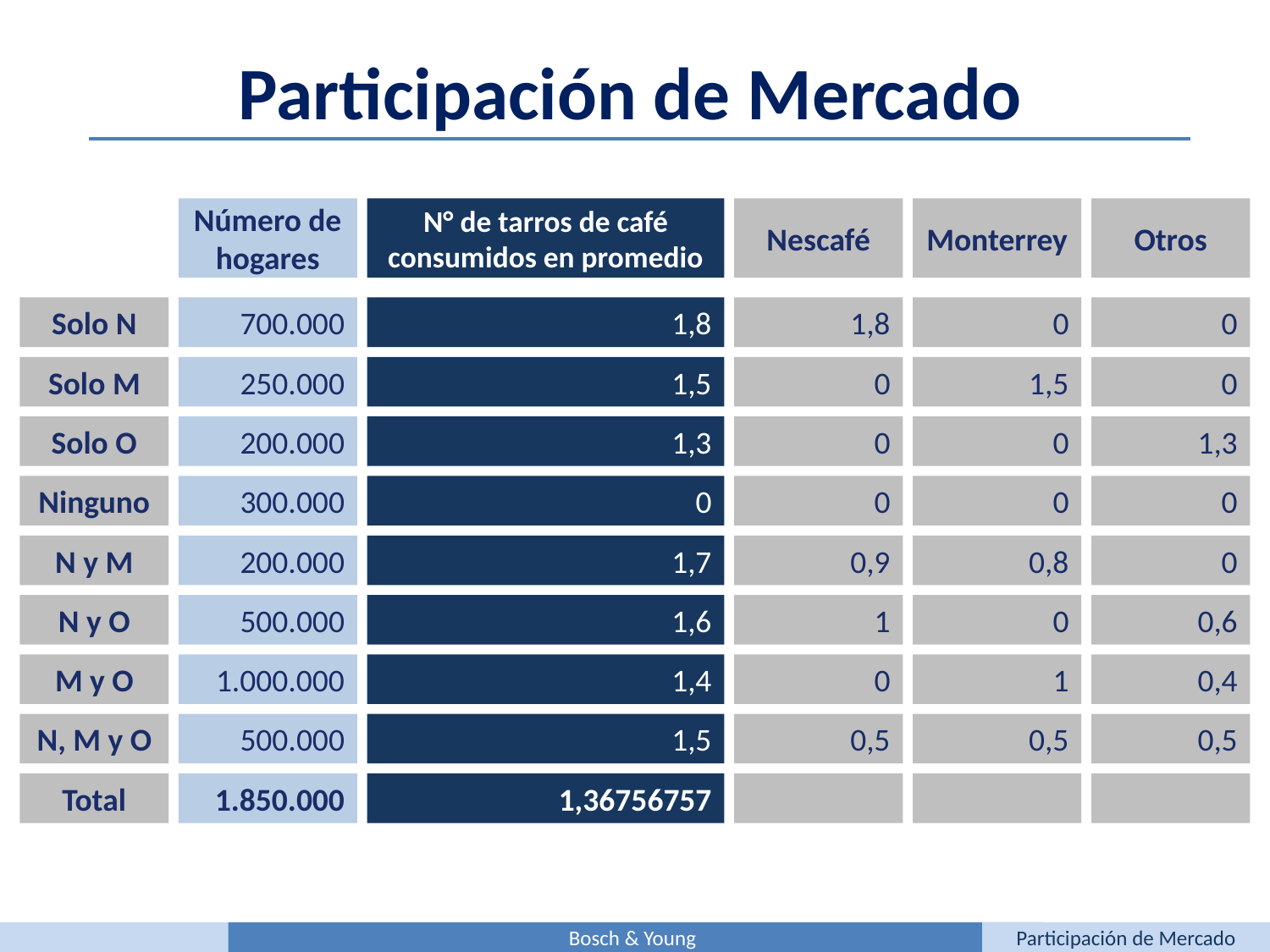

Participación de Mercado
Número de hogares
N° de tarros de café consumidos en promedio
Nescafé
Monterrey
Otros
Solo N
700.000
1,8
1,8
0
0
Solo M
250.000
1,5
0
1,5
0
Solo O
200.000
1,3
0
0
1,3
Ninguno
300.000
0
0
0
0
N y M
200.000
1,7
0,9
0,8
0
N y O
500.000
1,6
1
0
0,6
M y O
1.000.000
1,4
0
1
0,4
N, M y O
500.000
1,5
0,5
0,5
0,5
Total
1.850.000
1,36756757

Bosch & Young
Participación de Mercado